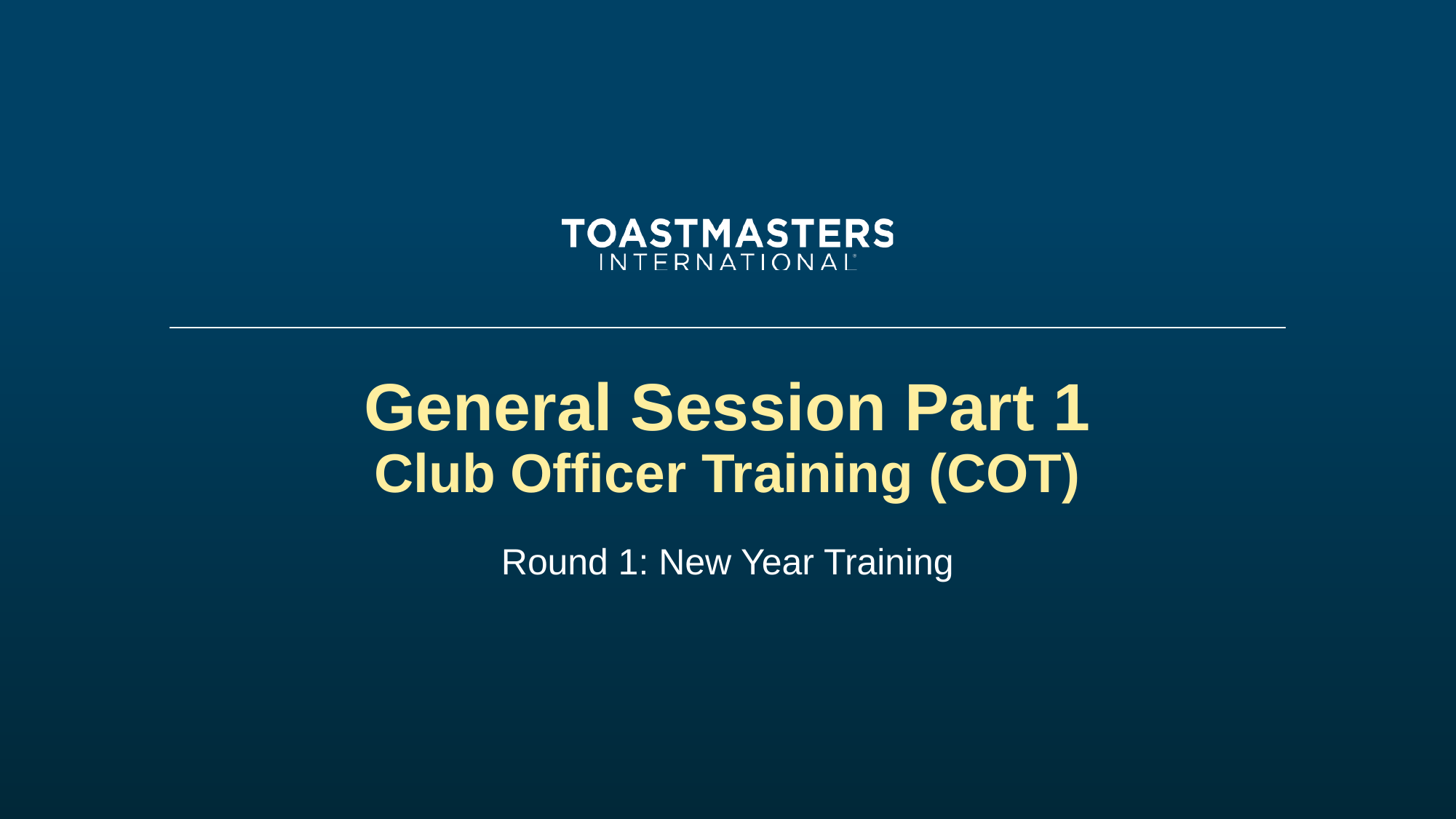

# General Session Part 1 Club Officer Training (COT)
Round 1: New Year Training